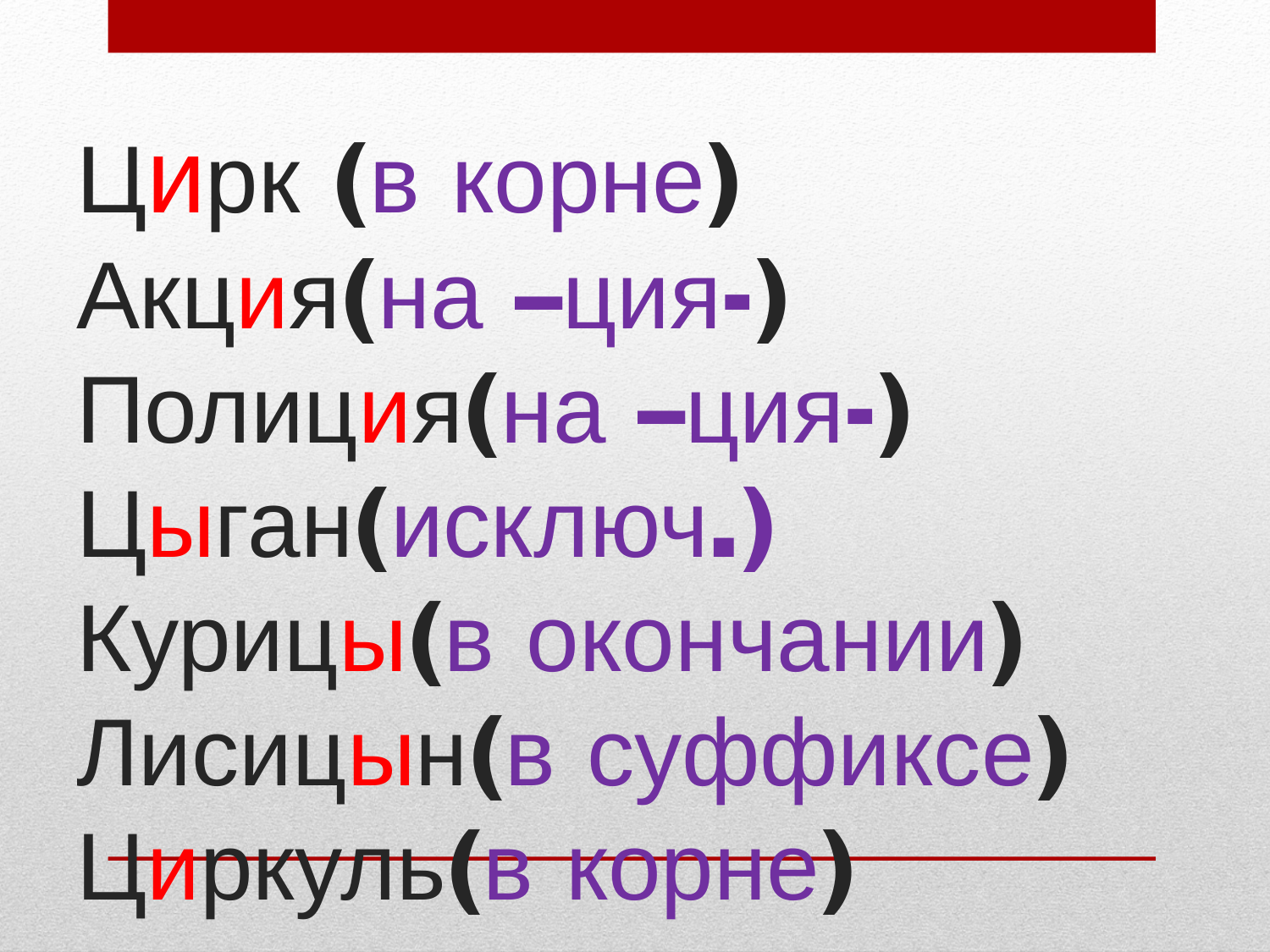

# Цирк (в корне) Акция(на –ция-) Полиция(на –ция-) Цыган(исключ.) Курицы(в окончании) Лисицын(в суффиксе) Циркуль(в корне)